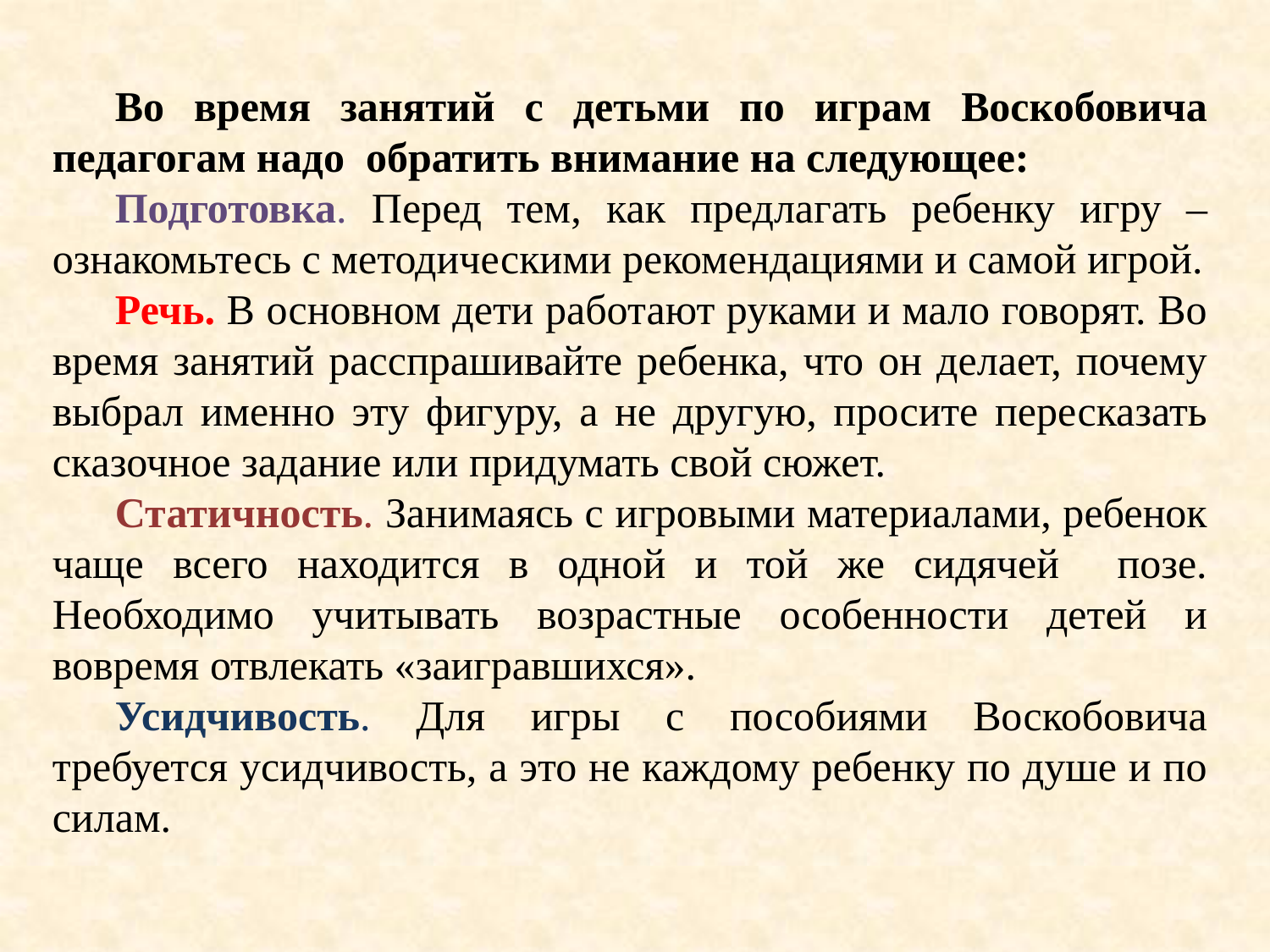

Во время занятий с детьми по играм Воскобовича педагогам надо  обратить внимание на следующее:
Подготовка. Перед тем, как предлагать ребенку игру – ознакомьтесь с методическими рекомендациями и самой игрой.
Речь. В основном дети работают руками и мало говорят. Во время занятий расспрашивайте ребенка, что он делает, почему выбрал именно эту фигуру, а не другую, просите пересказать сказочное задание или придумать свой сюжет.
Статичность. Занимаясь с игровыми материалами, ребенок чаще всего находится в одной и той же сидячей  позе. Необходимо учитывать возрастные особенности детей и вовремя отвлекать «заигравшихся».
Усидчивость. Для игры с пособиями Воскобовича требуется усидчивость, а это не каждому ребенку по душе и по силам.